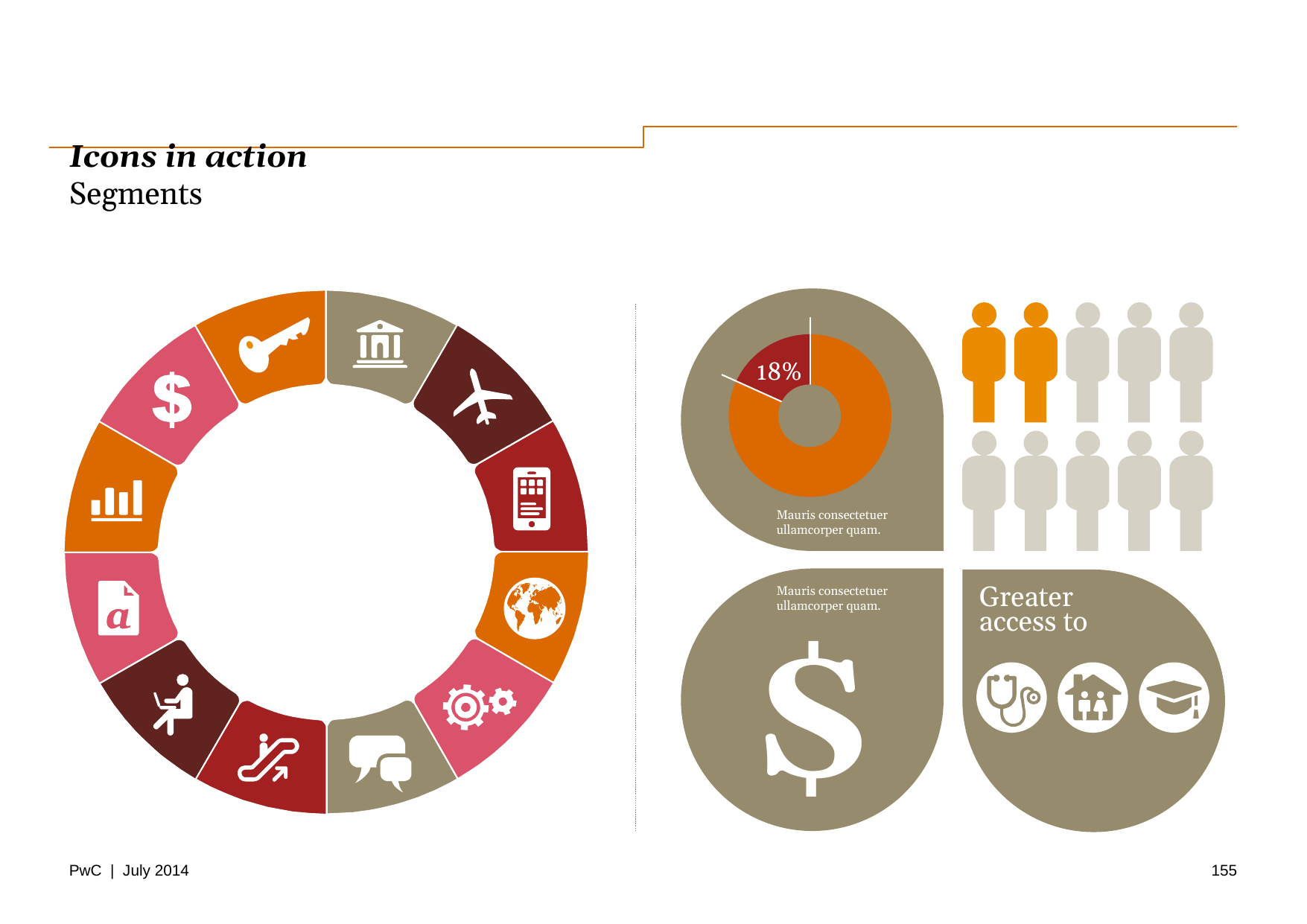

# Icons in action Segments

### Chart

| Category | Column1 |
|---|---|
| 1st Qtr | 82.0 |
| 2nd Qtr | 18.0 |
18%

Mauris consectetuer ullamcorper quam.

Mauris consectetuer ullamcorper quam.
Greater access to
$

155